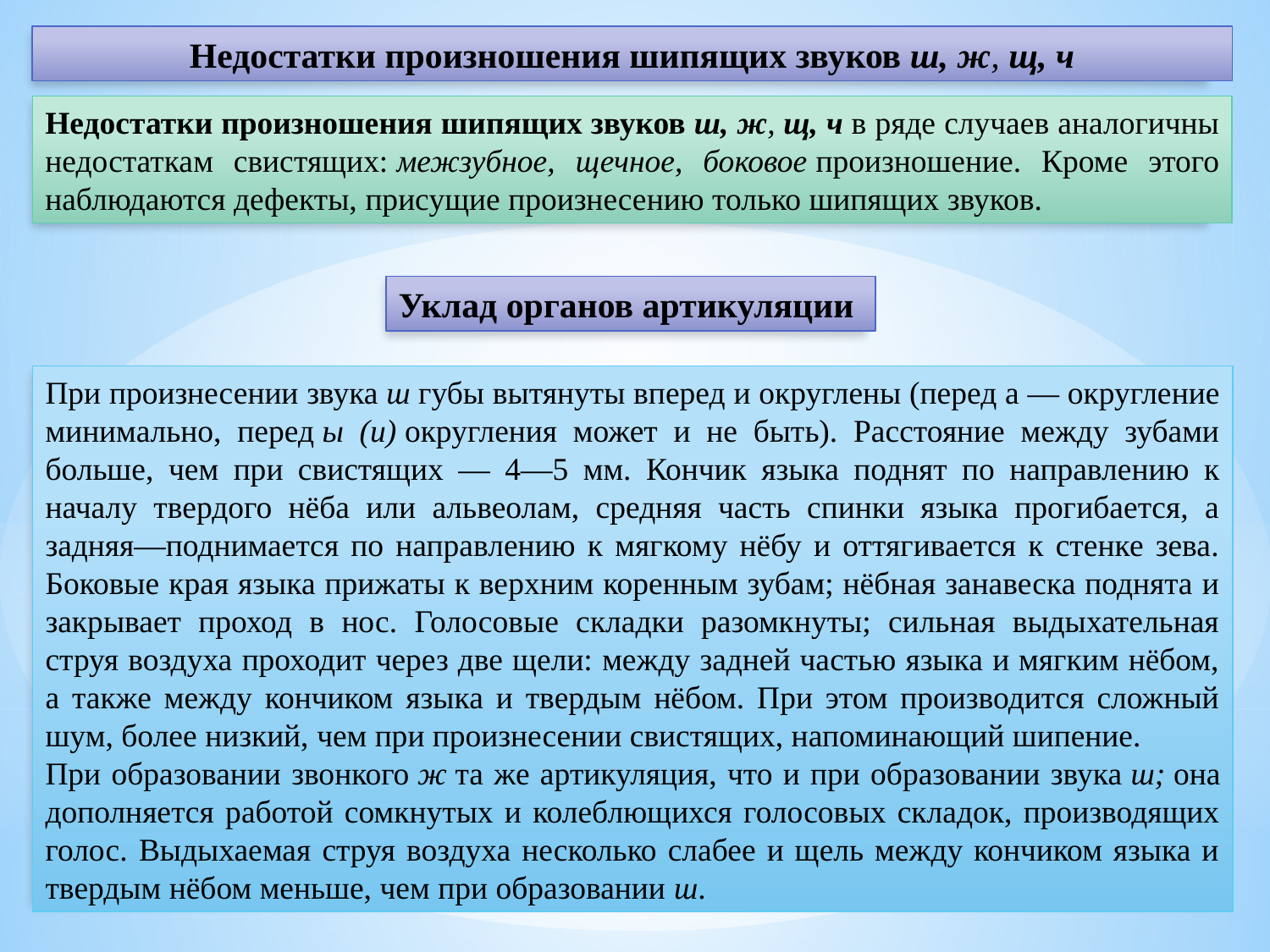

Недостатки произношения шипящих звуков ш, ж, щ, ч
Недостатки произношения шипящих звуков ш, ж, щ, ч в ряде случаев аналогичны недостаткам свистящих: межзубное, щечное, боковое произношение. Кроме этого наблюдаются дефекты, присущие произнесению только шипящих звуков.
Уклад органов артикуляции
При произнесении звука ш губы вытянуты вперед и округлены (перед а — округление минимально, перед ы (и) округления может и не быть). Расстояние между зубами больше, чем при свистящих — 4—5 мм. Кончик языка поднят по направлению к началу твердого нёба или альвеолам, средняя часть спинки языка прогибается, а задняя—поднимается по направлению к мягкому нёбу и оттягивается к стенке зева. Боковые края языка прижаты к верхним коренным зубам; нёбная занавеска поднята и закрывает проход в нос. Голосовые складки разомкнуты; сильная выдыхательная струя воздуха проходит через две щели: между задней частью языка и мягким нёбом, а также между кончиком языка и твердым нёбом. При этом производится сложный шум, более низкий, чем при произнесении свистящих, напоминающий шипение.
При образовании звонкого ж та же артикуляция, что и при образовании звука ш; она дополняется работой сомкнутых и колеблющихся голосовых складок, производящих голос. Выдыхаемая струя воздуха несколько слабее и щель между кончиком языка и твердым нёбом меньше, чем при образовании ш.